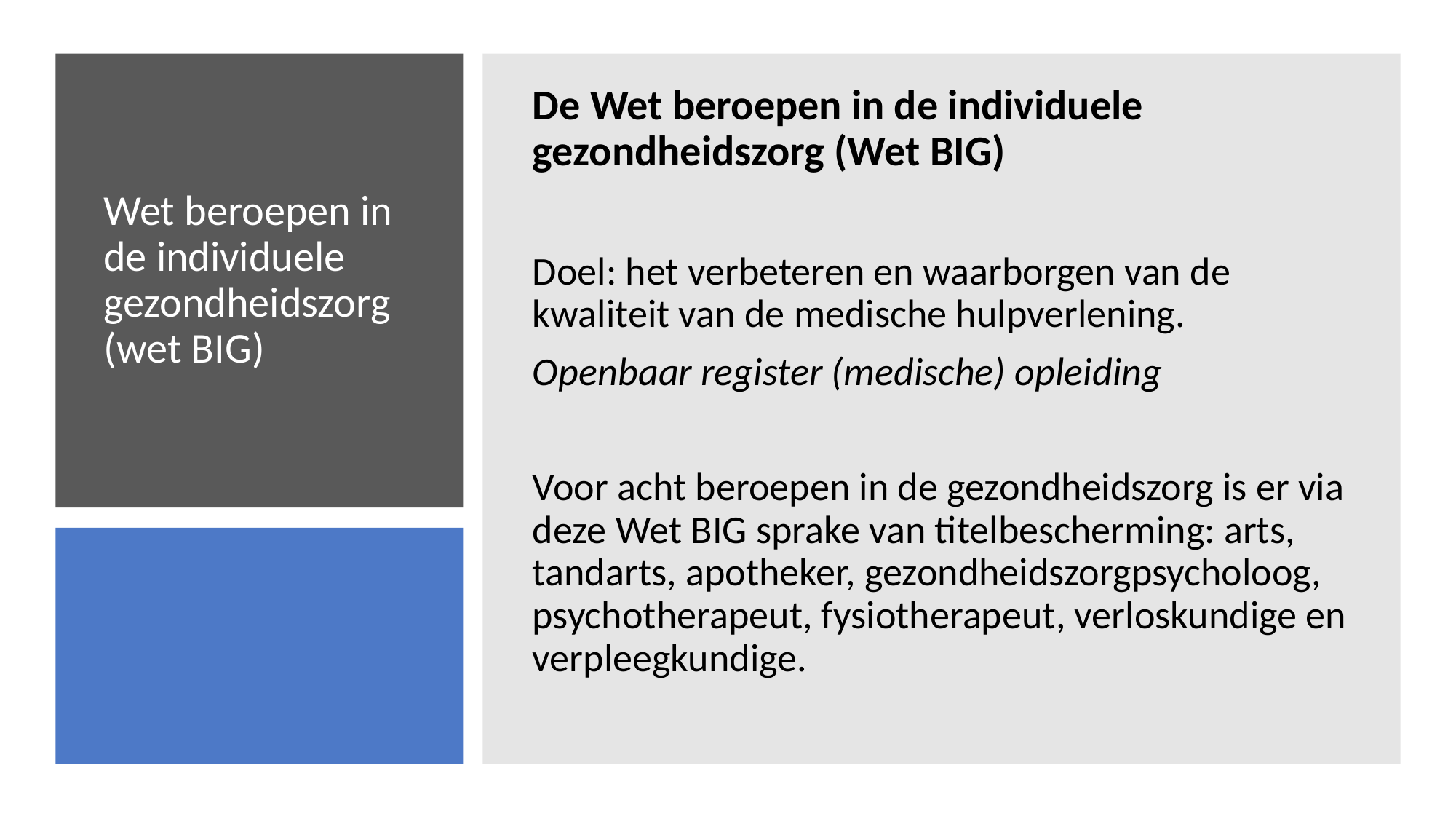

De Wet beroepen in de individuele gezondheidszorg (Wet BIG)

Doel: het verbeteren en waarborgen van de kwaliteit van de medische hulpverlening.
Openbaar register (medische) opleiding

Voor acht beroepen in de gezondheidszorg is er via deze Wet BIG sprake van titelbescherming: arts, tandarts, apotheker, gezondheidszorgpsycholoog, psychotherapeut, fysiotherapeut, verloskundige en verpleegkundige.
# Wet beroepen in de individuele gezondheidszorg (wet BIG)